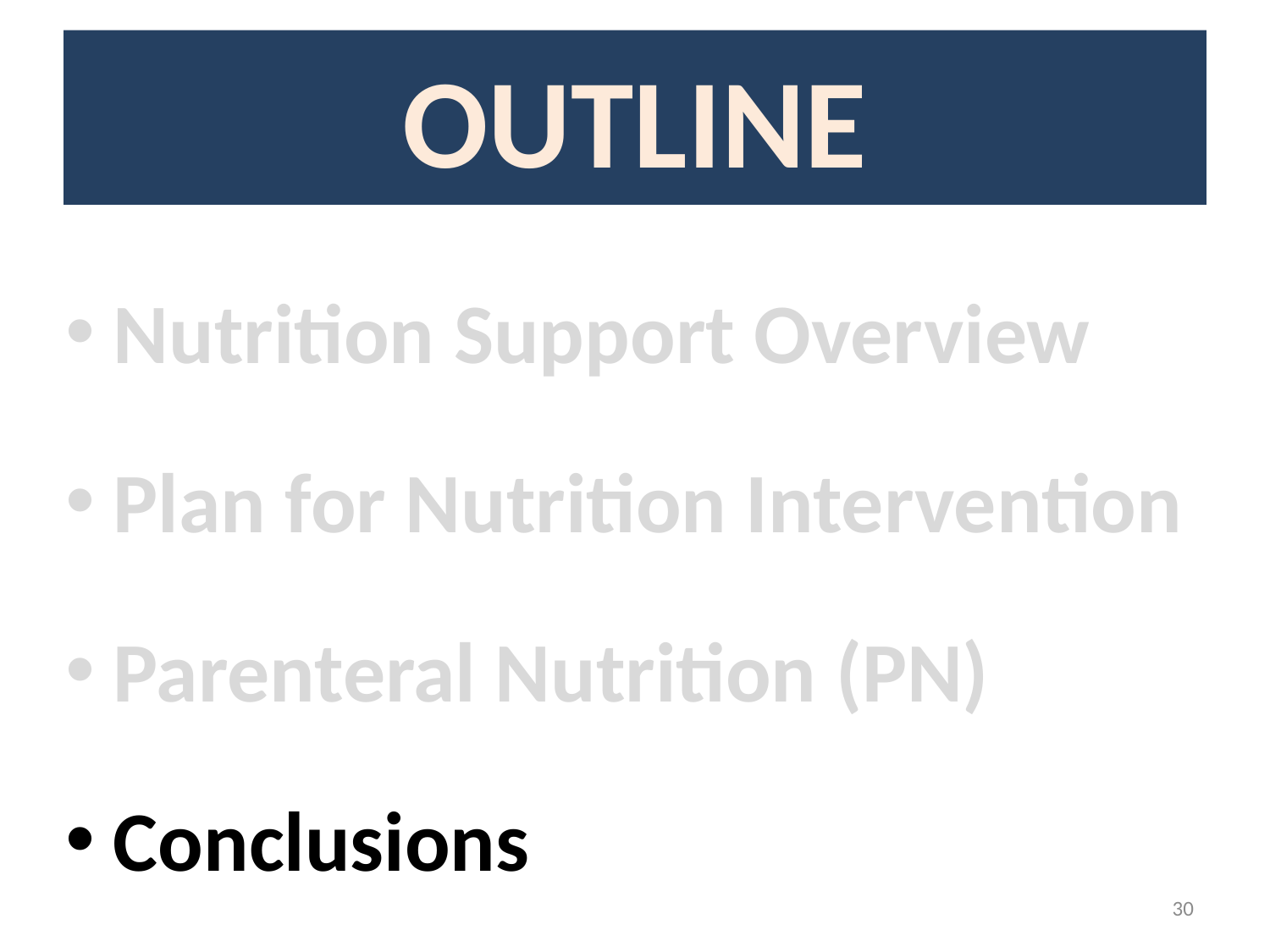

# OUTLINE
Nutrition Support Overview
Plan for Nutrition Intervention
Parenteral Nutrition (PN)
Conclusions

30